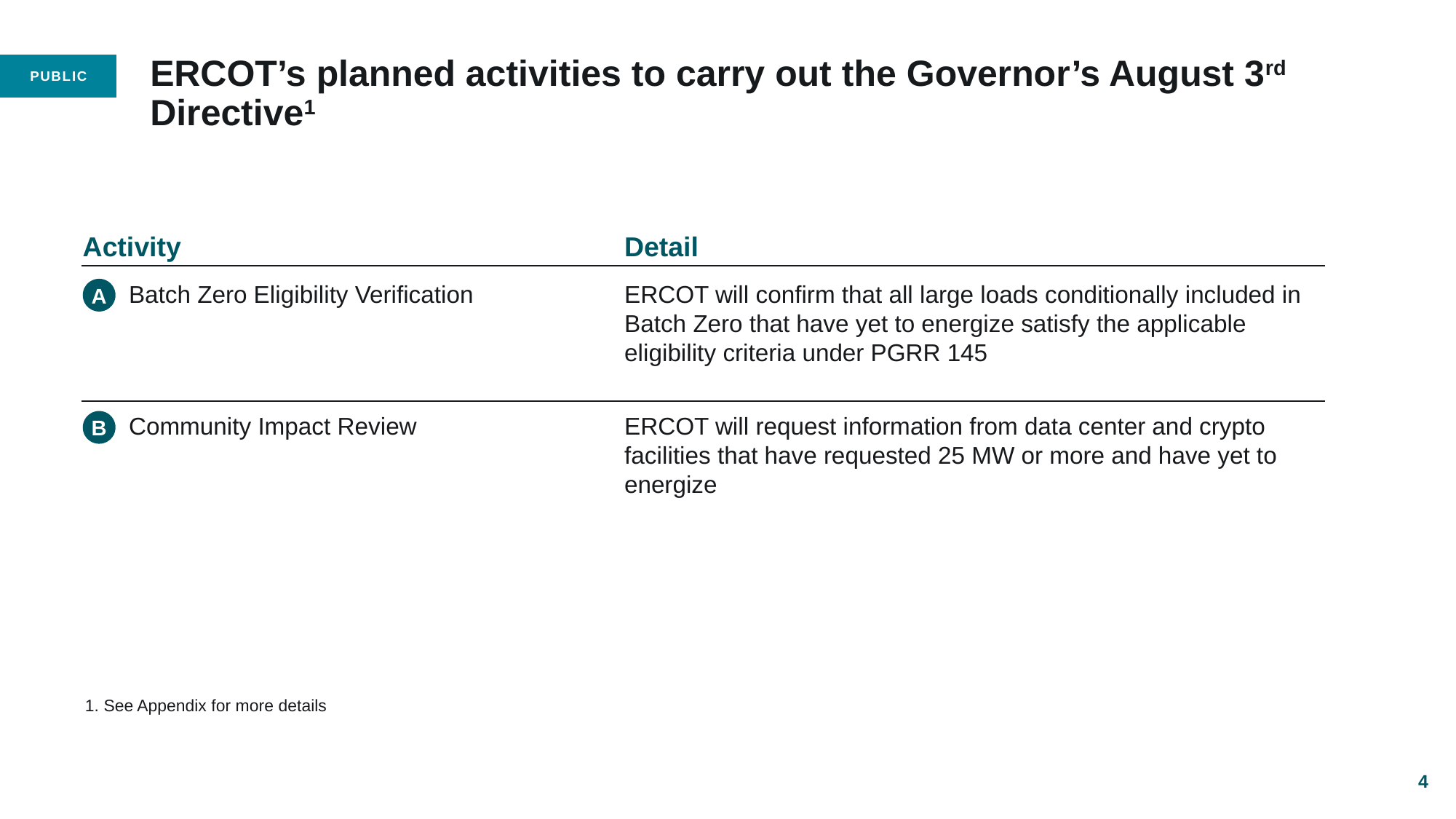

# ERCOT’s planned activities to carry out the Governor’s August 3rd Directive1
Activity
Detail

A
Batch Zero Eligibility Verification
ERCOT will confirm that all large loads conditionally included in Batch Zero that have yet to energize satisfy the applicable eligibility criteria under PGRR 145
B
Community Impact Review
ERCOT will request information from data center and crypto facilities that have requested 25 MW or more and have yet to energize
1. See Appendix for more details
4